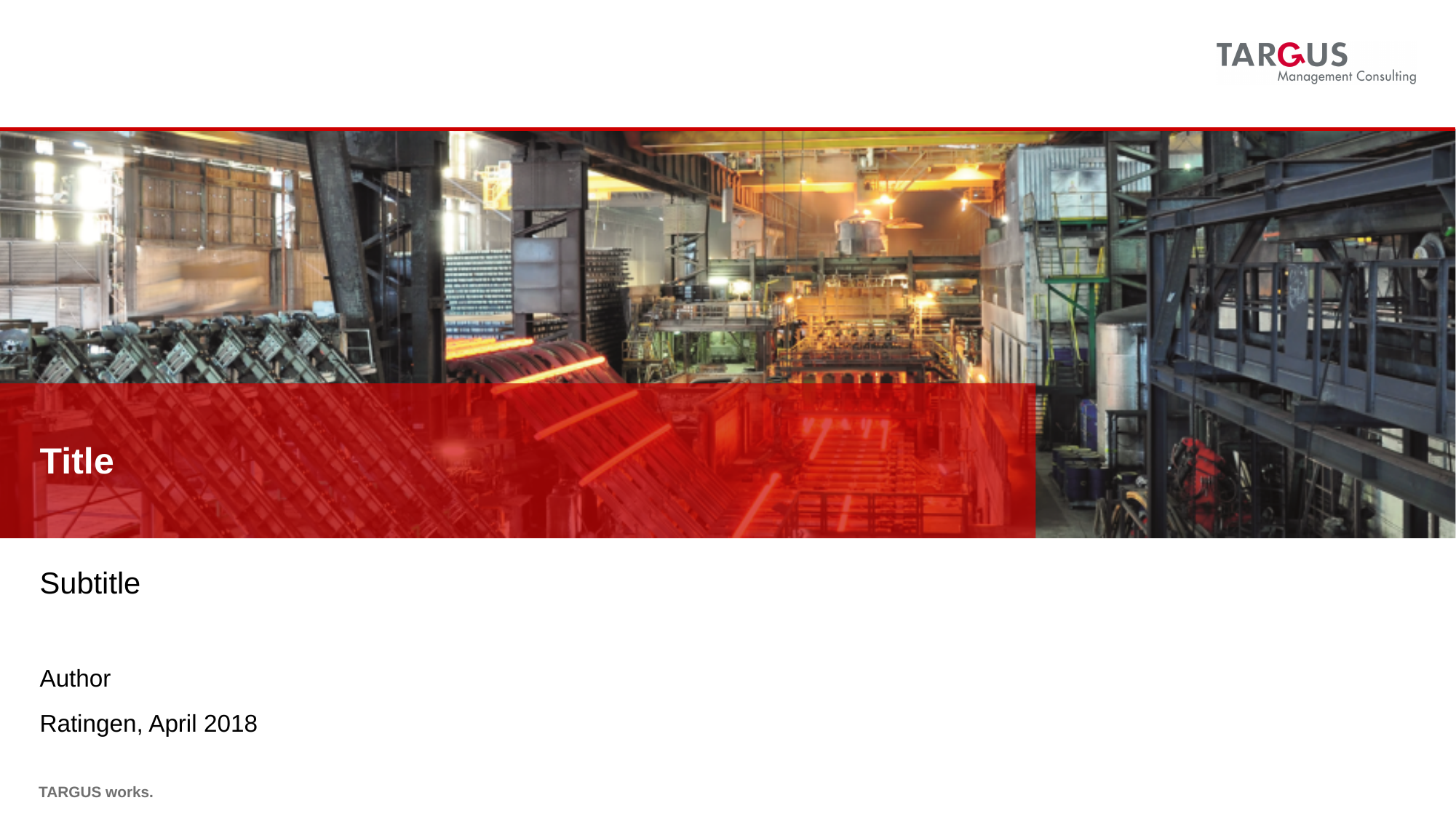

# Title
Subtitle
Author
Ratingen, April 2018